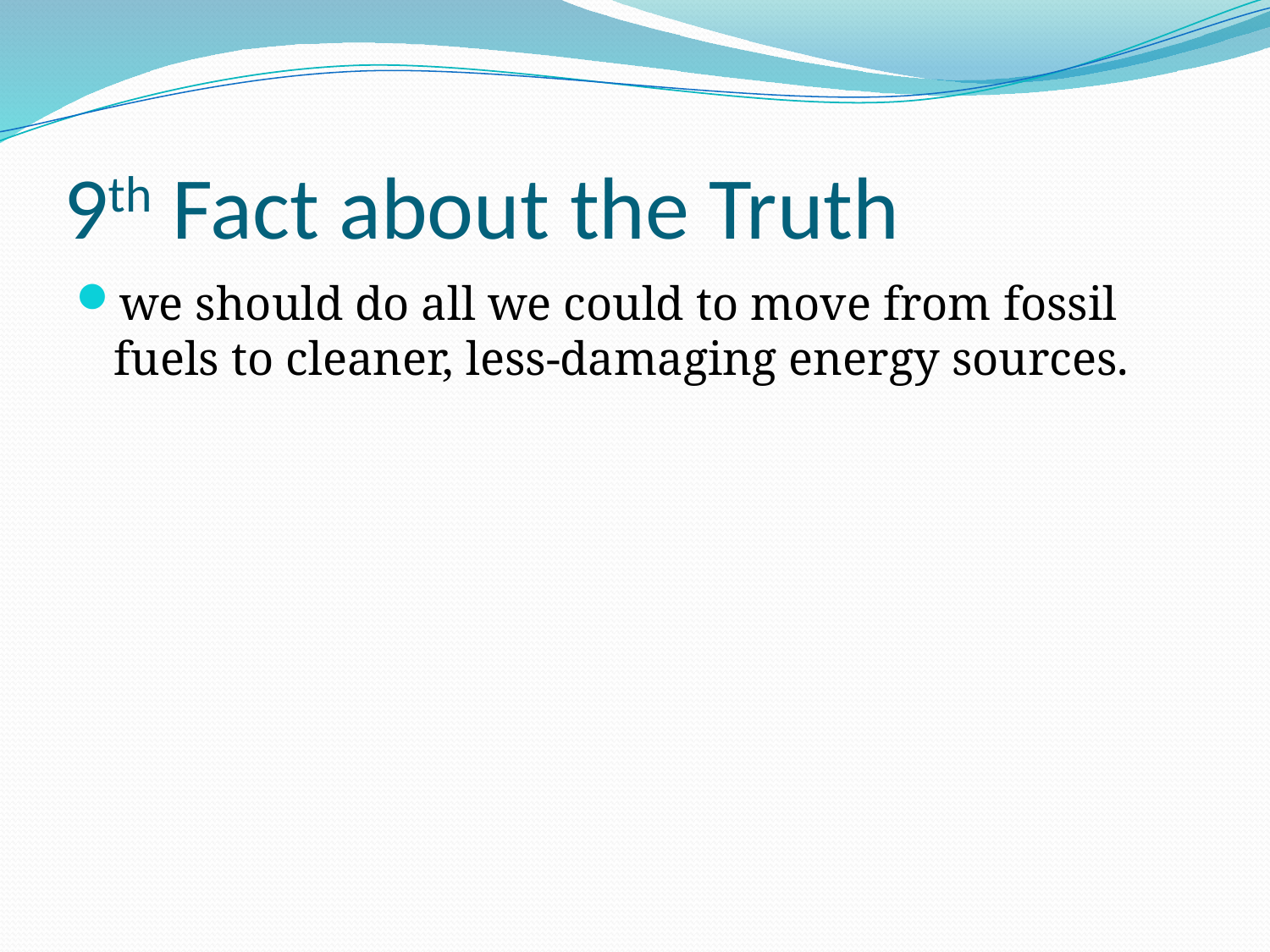

# 9th Fact about the Truth
we should do all we could to move from fossil fuels to cleaner, less-damaging energy sources.